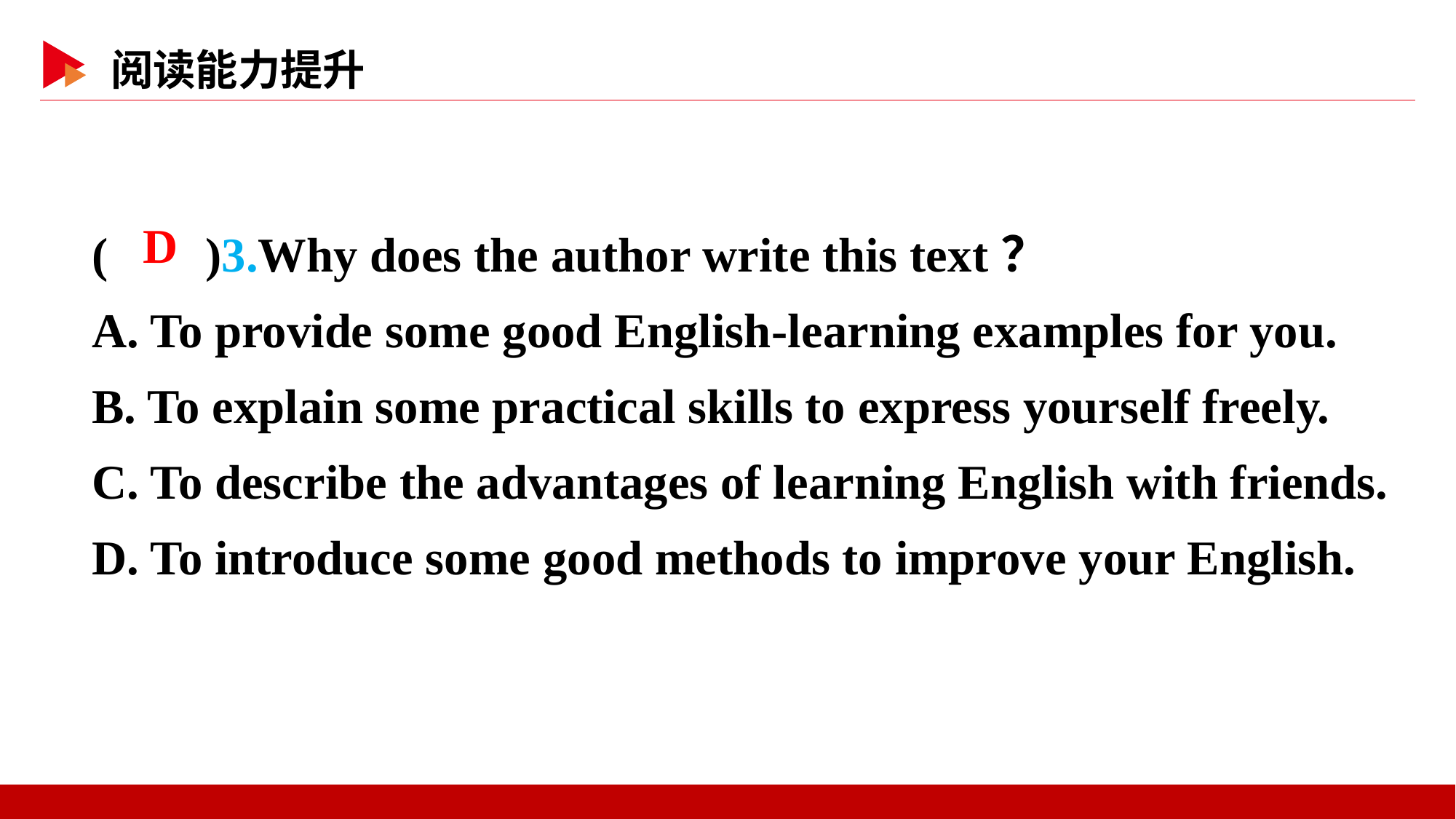

(        )3.Why does the author write this text？
A. To provide some good English-learning examples for you.
B. To explain some practical skills to express yourself freely.
C. To describe the advantages of learning English with friends.
D. To introduce some good methods to improve your English.
   D